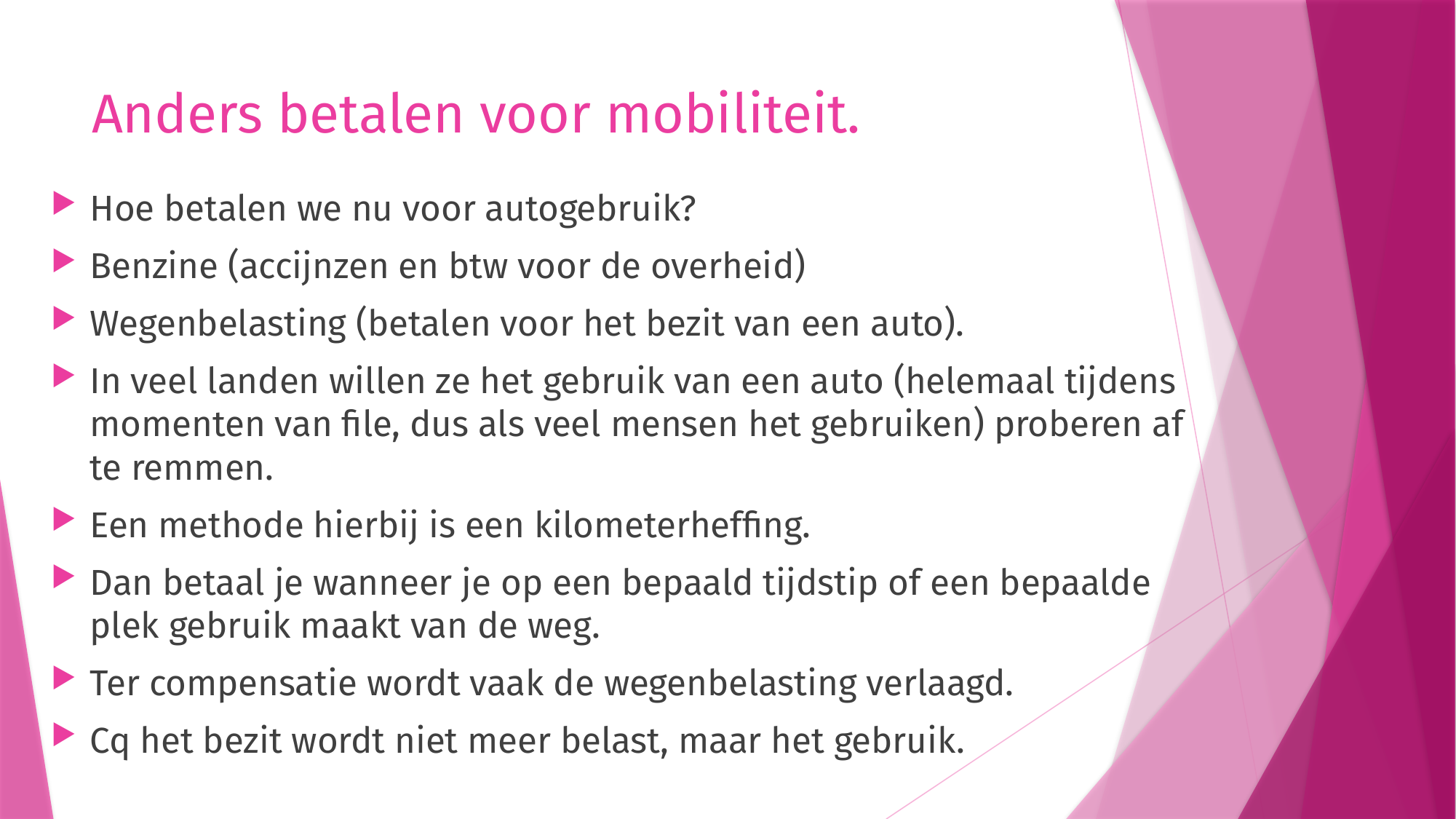

# Anders betalen voor mobiliteit.
Hoe betalen we nu voor autogebruik?
Benzine (accijnzen en btw voor de overheid)
Wegenbelasting (betalen voor het bezit van een auto).
In veel landen willen ze het gebruik van een auto (helemaal tijdens momenten van file, dus als veel mensen het gebruiken) proberen af te remmen.
Een methode hierbij is een kilometerheffing.
Dan betaal je wanneer je op een bepaald tijdstip of een bepaalde plek gebruik maakt van de weg.
Ter compensatie wordt vaak de wegenbelasting verlaagd.
Cq het bezit wordt niet meer belast, maar het gebruik.